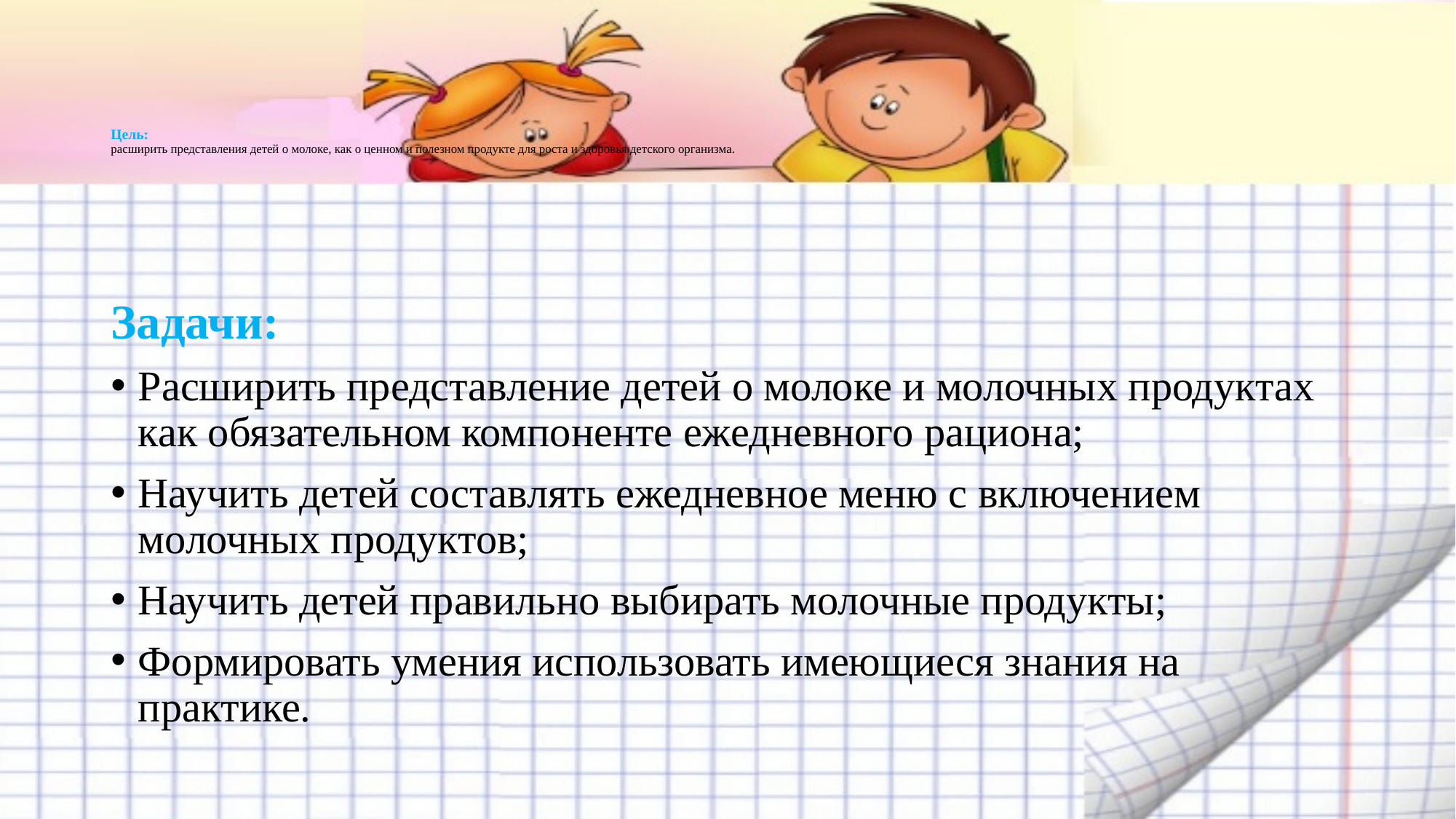

# Цель: расширить представления детей о молоке, как о ценном и полезном продукте для роста и здоровья детского организма.

Задачи:
Расширить представление детей о молоке и молочных продуктах как обязательном компоненте ежедневного рациона;
Научить детей составлять ежедневное меню с включением молочных продуктов;
Научить детей правильно выбирать молочные продукты;
Формировать умения использовать имеющиеся знания на практике.